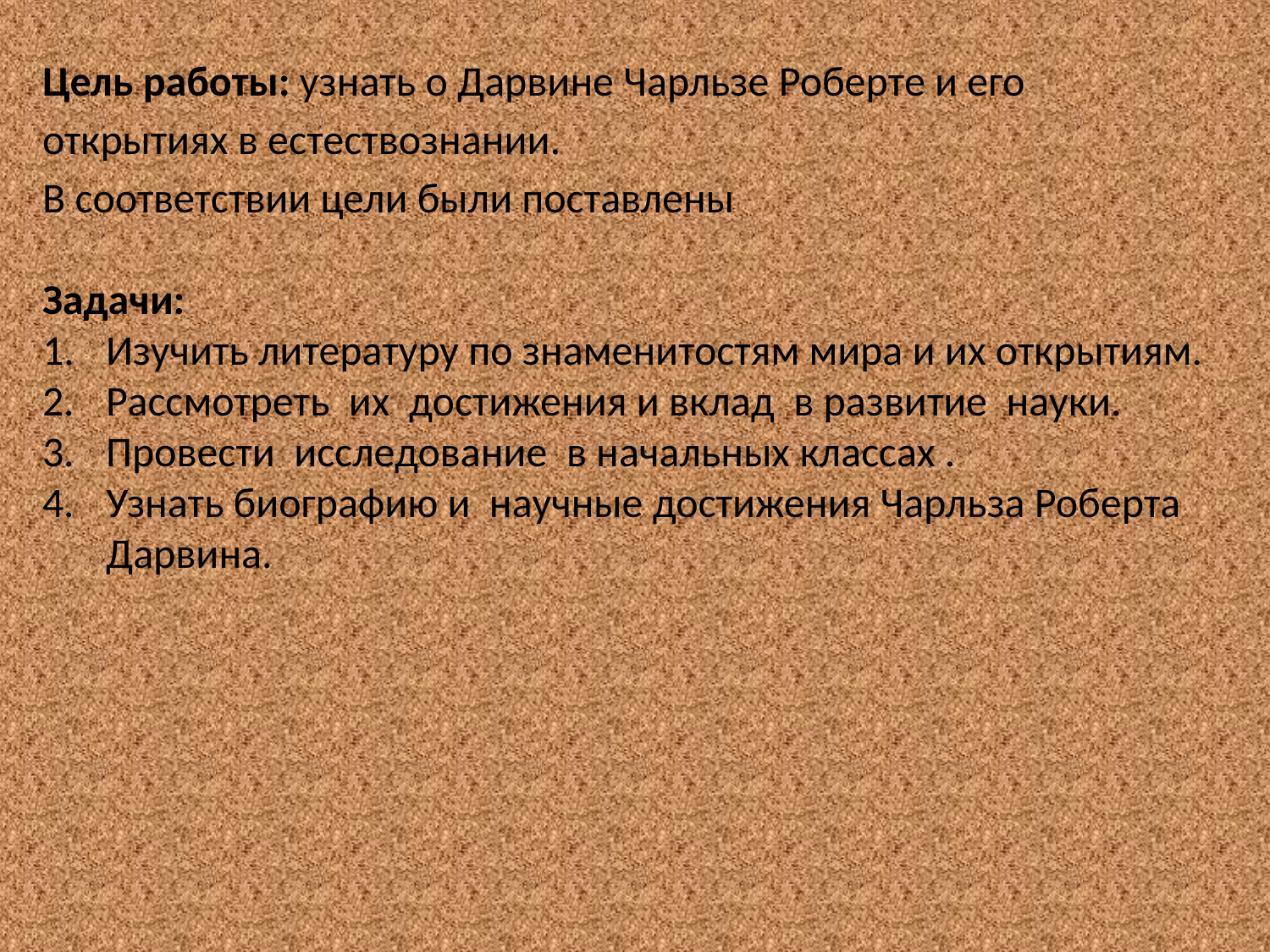

Цель работы: узнать о Дарвине Чарльзе Роберте и его открытиях в естествознании.
В соответствии цели были поставлены

Задачи:
Изучить литературу по знаменитостям мира и их открытиям.
Рассмотреть  их  достижения и вклад  в развитие  науки.
Провести  исследование  в начальных классах .
Узнать биографию и  научные достижения Чарльза Роберта Дарвина.